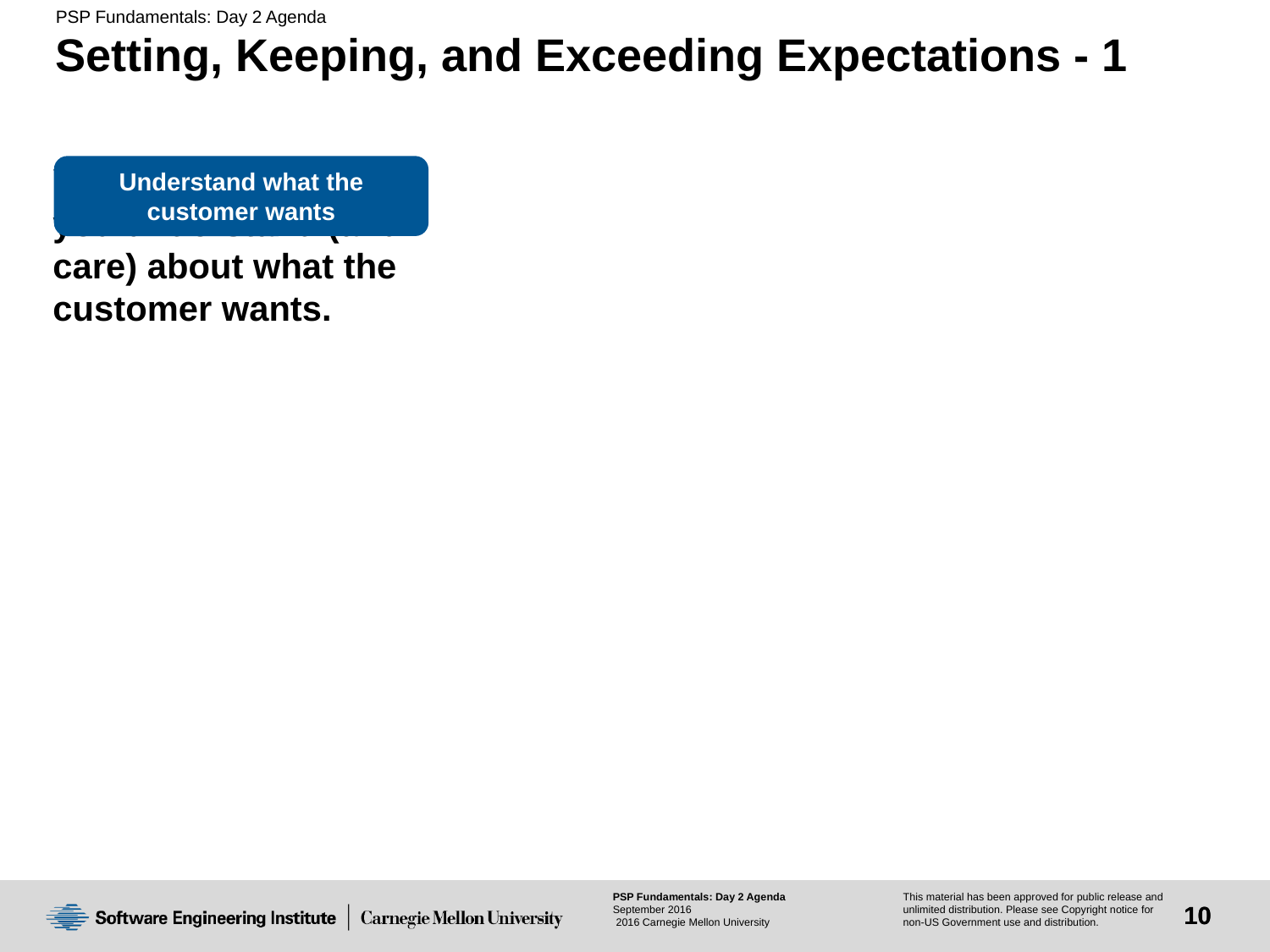

# Setting, Keeping, and Exceeding Expectations - 1
Understand what the
customer wants
You must show that you understand (and care) about what the customer wants.